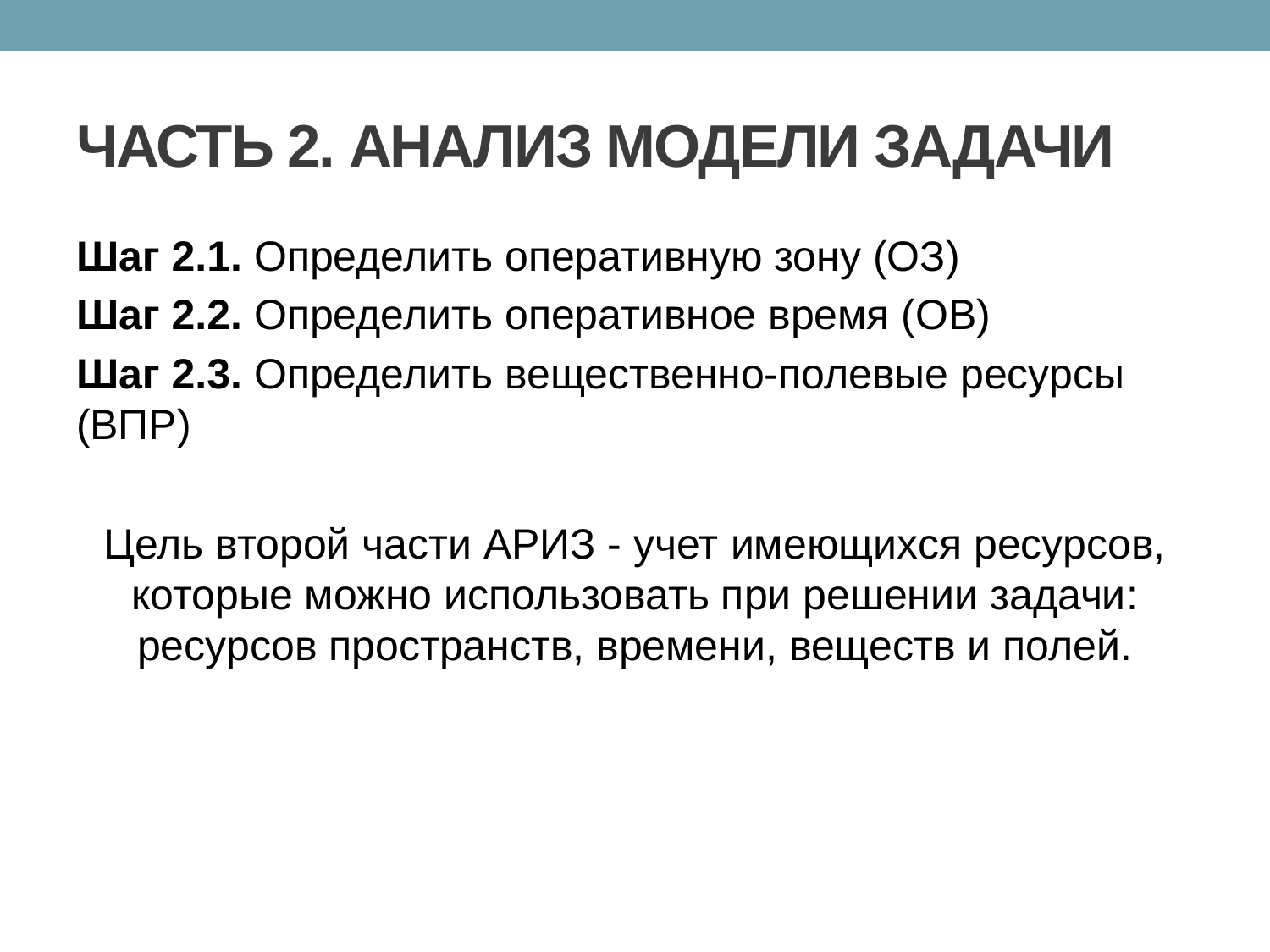

# ЧАСТЬ 2. АНАЛИЗ МОДЕЛИ ЗАДАЧИ
Шаг 2.1. Определить оперативную зону (ОЗ)
Шаг 2.2. Определить оперативное время (ОВ)
Шаг 2.3. Определить вещественно-полевые ресурсы (ВПР)

Цель второй части АРИЗ - учет имеющихся ресурсов, которые можно использовать при решении задачи: ресурсов пространств, времени, веществ и полей.